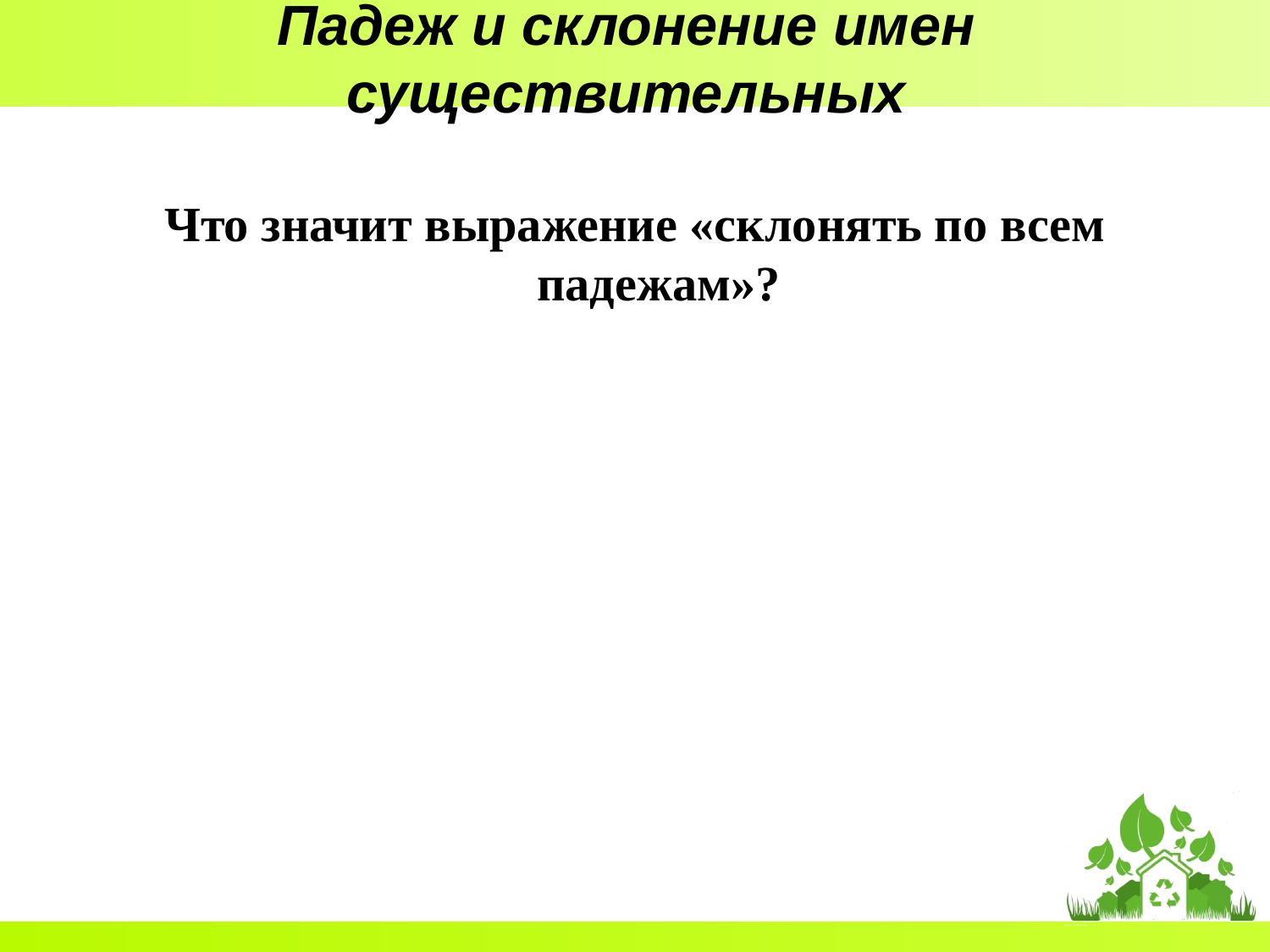

# Падеж и склонение имен существительных
Что значит выражение «склонять по всем падежам»?